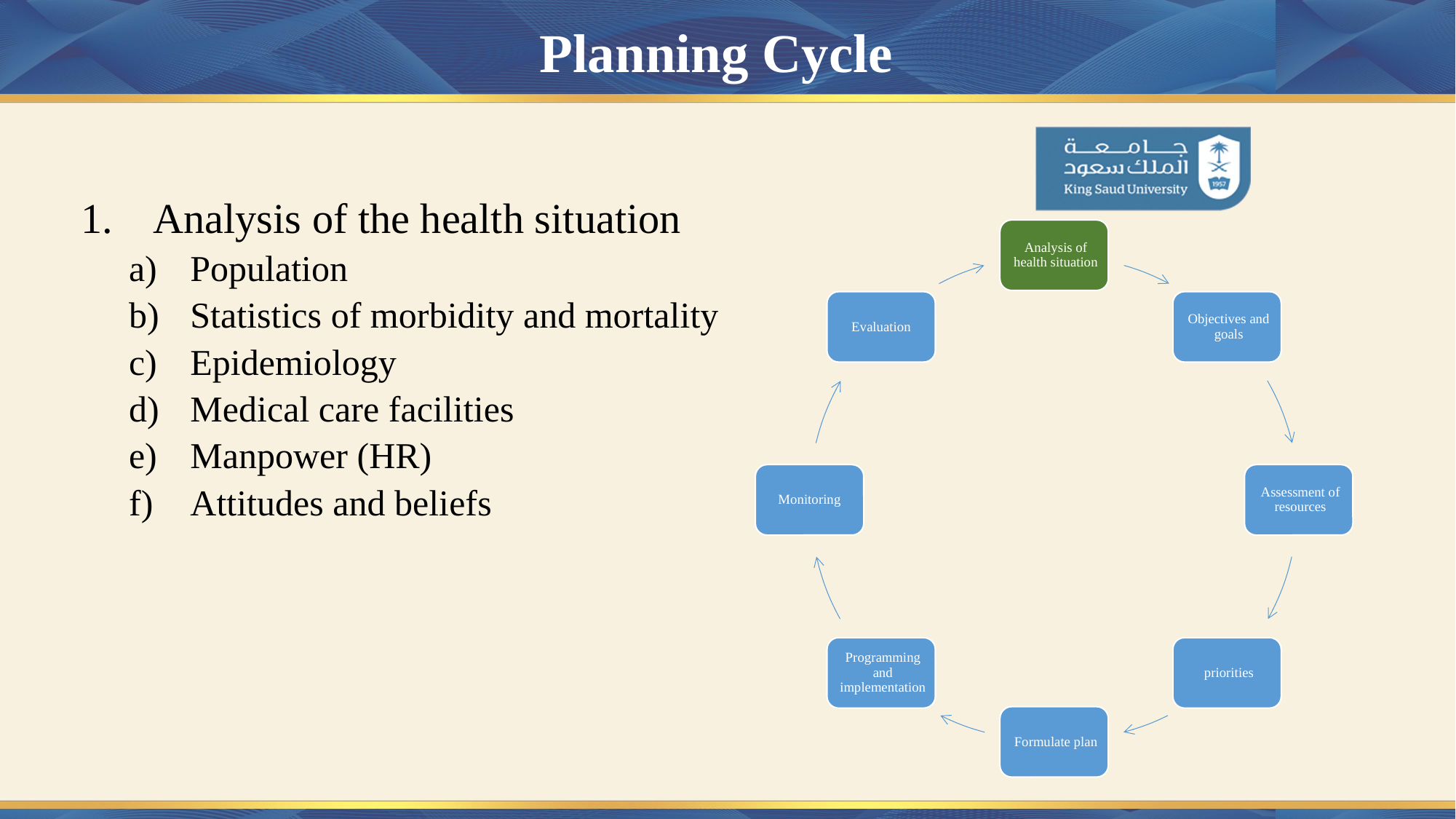

# Planning Cycle
 Analysis of the health situation
Population
Statistics of morbidity and mortality
Epidemiology
Medical care facilities
Manpower (HR)
Attitudes and beliefs

Analysis of health situation
Objectives and goals
Assessment of resources
priorities
Formulate plan
Programming and implementation
Monitoring
Evaluation